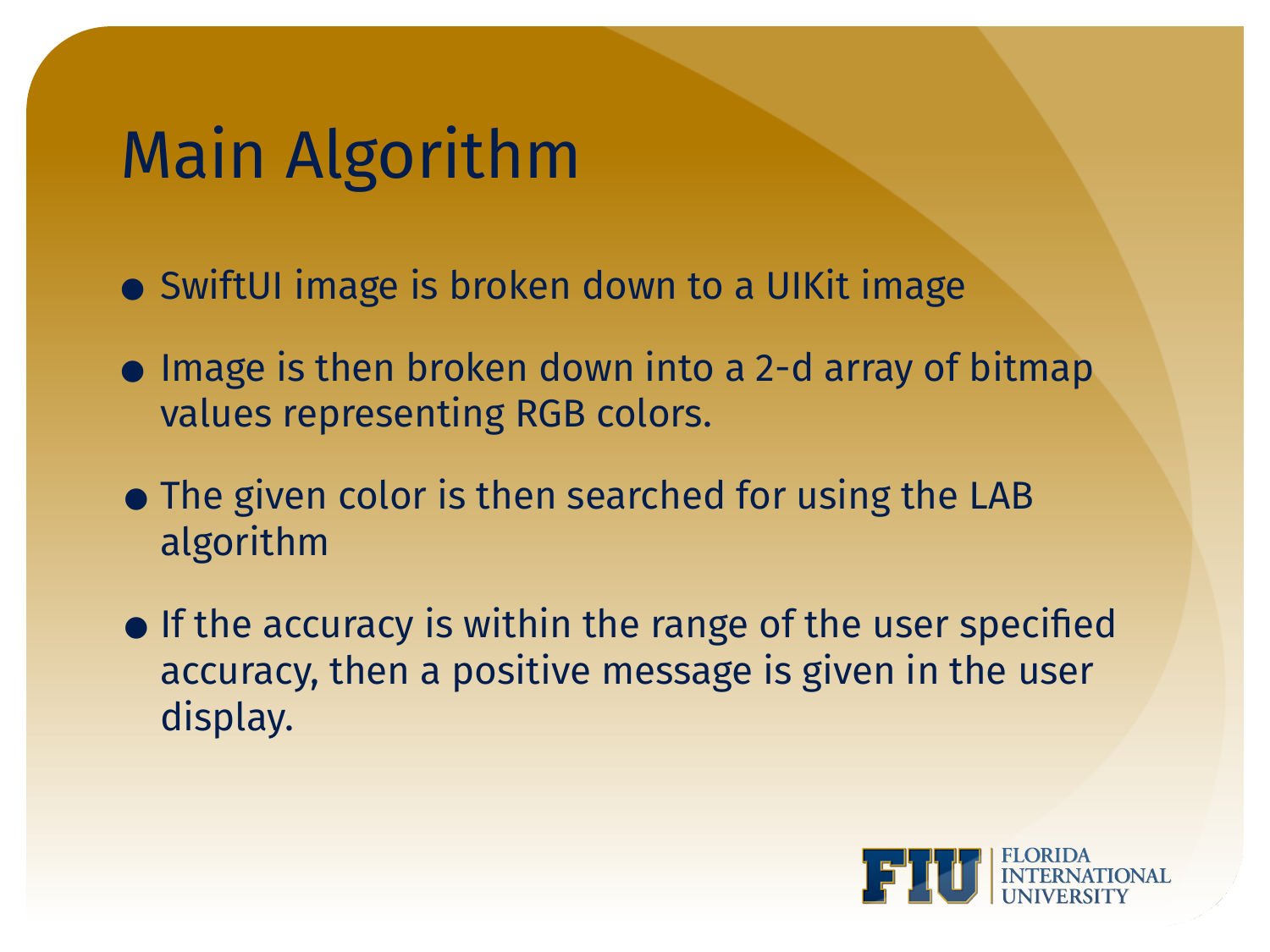

# Main Algorithm
SwiftUI image is broken down to a UIKit image
Image is then broken down into a 2-d array of bitmap values representing RGB colors.
The given color is then searched for using the LAB algorithm
If the accuracy is within the range of the user specified accuracy, then a positive message is given in the user display.